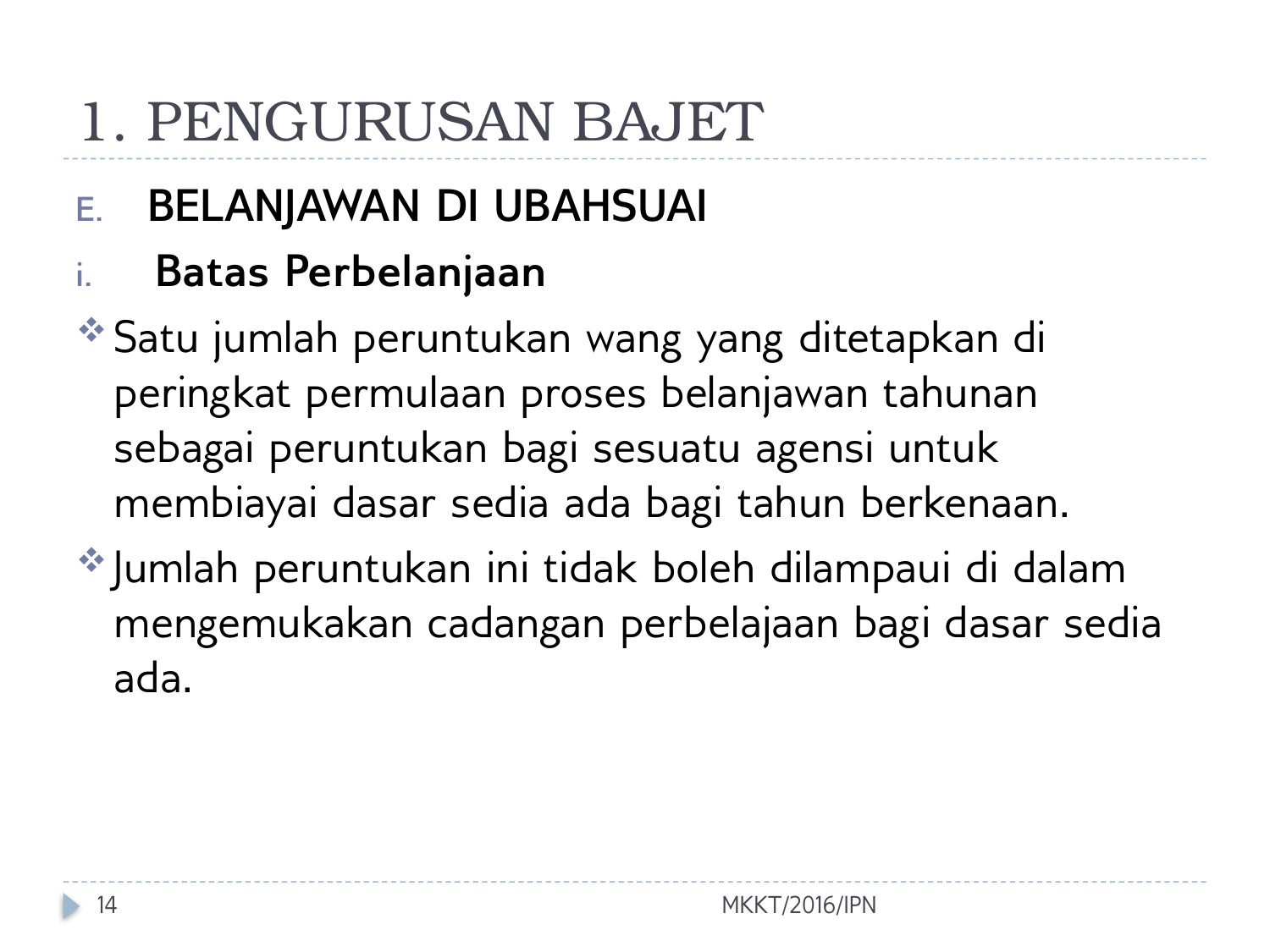

# 1. PENGURUSAN BAJET
BELANJAWAN DI UBAHSUAI
Batas Perbelanjaan
Satu jumlah peruntukan wang yang ditetapkan di peringkat permulaan proses belanjawan tahunan sebagai peruntukan bagi sesuatu agensi untuk membiayai dasar sedia ada bagi tahun berkenaan.
Jumlah peruntukan ini tidak boleh dilampaui di dalam mengemukakan cadangan perbelajaan bagi dasar sedia ada.
14
MKKT/2016/IPN